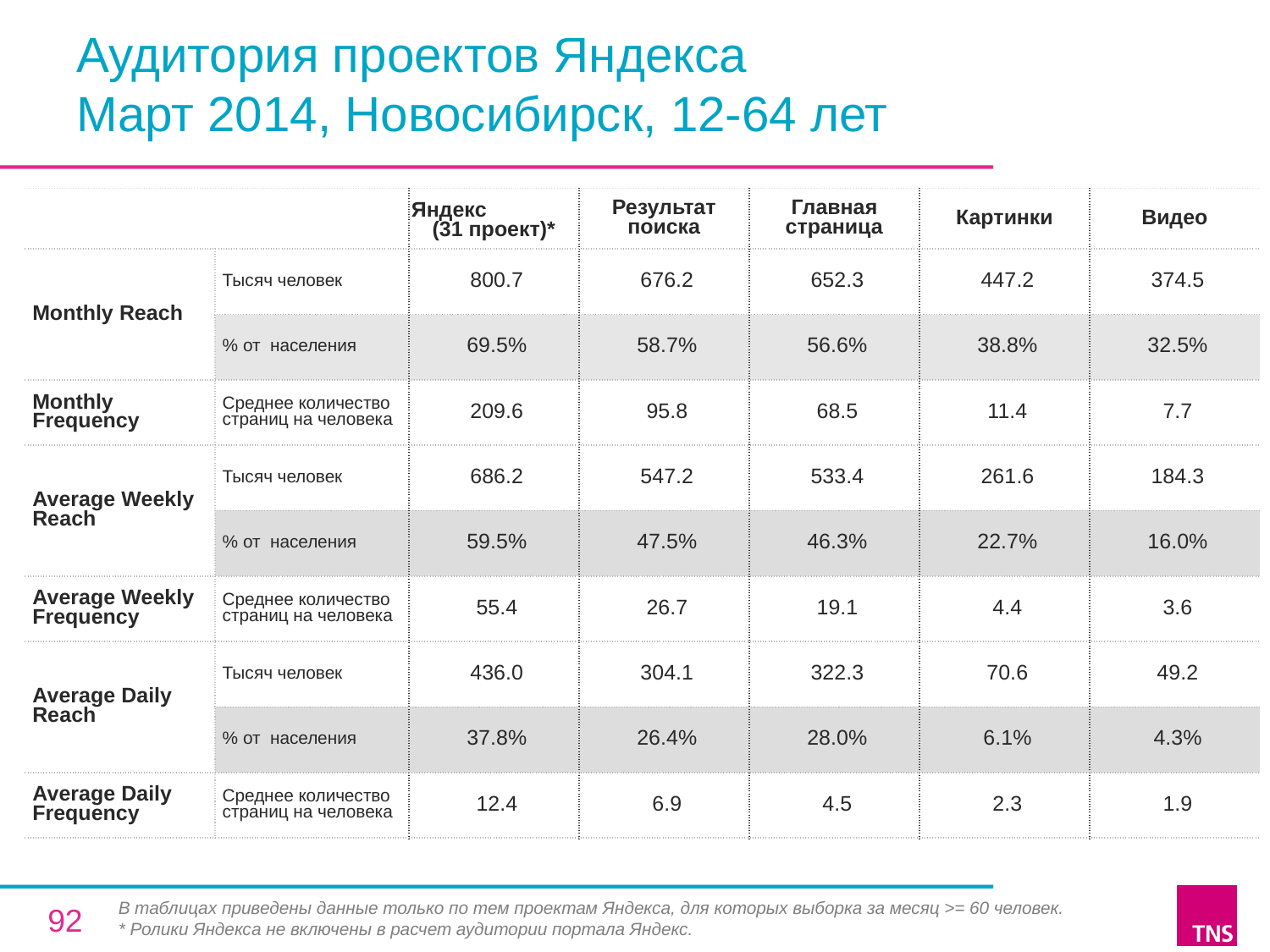

# Аудитория проектов Яндекса Март 2014, Новосибирск, 12-64 лет
|  |  | Яндекс (31 проект)\* | Результат поиска | Главная страница | Картинки | Видео |
| --- | --- | --- | --- | --- | --- | --- |
| Monthly Reach | Тысяч человек | 800.7 | 676.2 | 652.3 | 447.2 | 374.5 |
|  | % от населения | 69.5% | 58.7% | 56.6% | 38.8% | 32.5% |
| Monthly Frequency | Среднее количество страниц на человека | 209.6 | 95.8 | 68.5 | 11.4 | 7.7 |
| Average Weekly Reach | Тысяч человек | 686.2 | 547.2 | 533.4 | 261.6 | 184.3 |
|  | % от населения | 59.5% | 47.5% | 46.3% | 22.7% | 16.0% |
| Average Weekly Frequency | Среднее количество страниц на человека | 55.4 | 26.7 | 19.1 | 4.4 | 3.6 |
| Average Daily Reach | Тысяч человек | 436.0 | 304.1 | 322.3 | 70.6 | 49.2 |
|  | % от населения | 37.8% | 26.4% | 28.0% | 6.1% | 4.3% |
| Average Daily Frequency | Среднее количество страниц на человека | 12.4 | 6.9 | 4.5 | 2.3 | 1.9 |
В таблицах приведены данные только по тем проектам Яндекса, для которых выборка за месяц >= 60 человек.
* Ролики Яндекса не включены в расчет аудитории портала Яндекс.
92